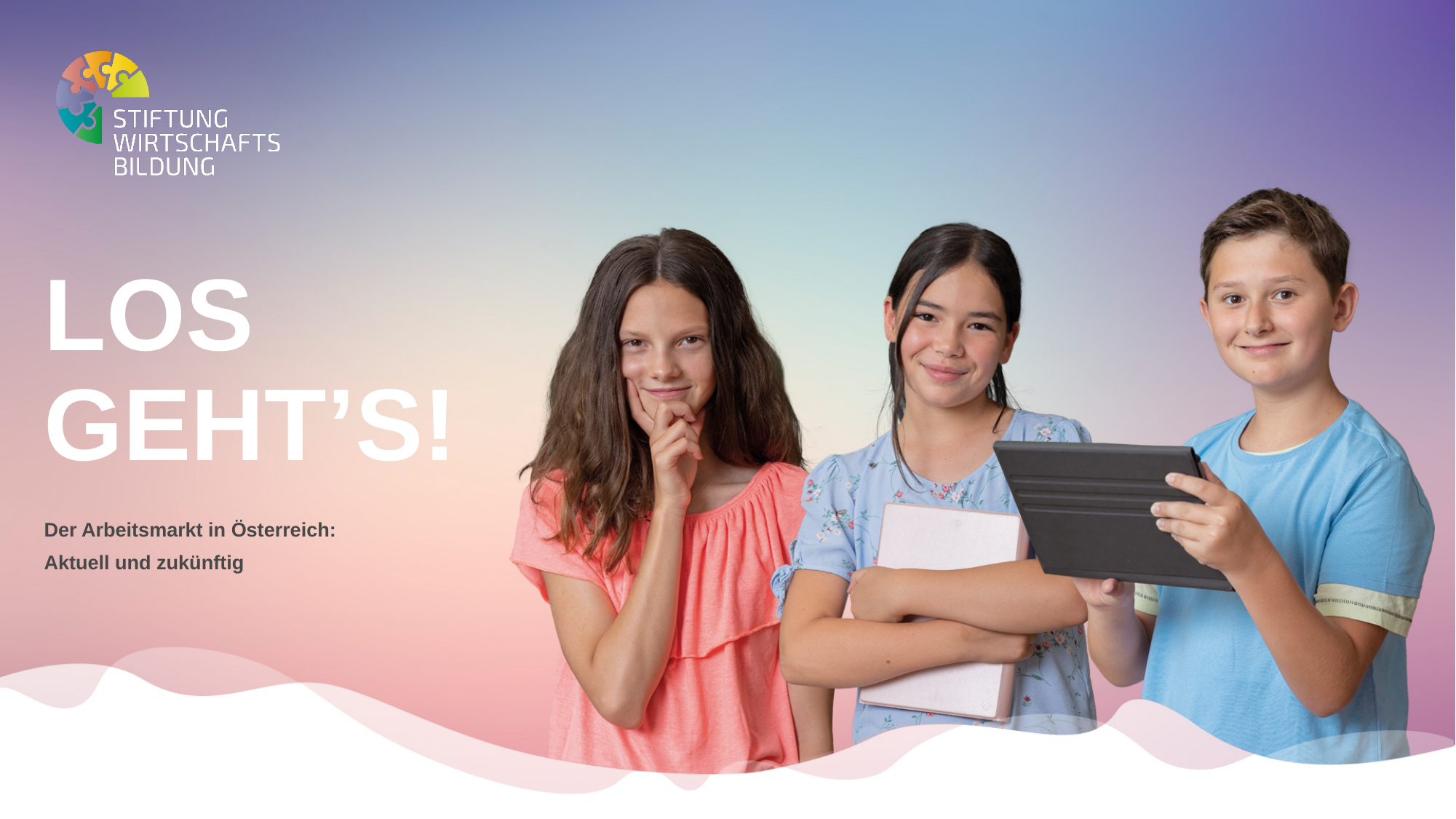

# Los Geht’s!
Der Arbeitsmarkt in Österreich:
Aktuell und zukünftig